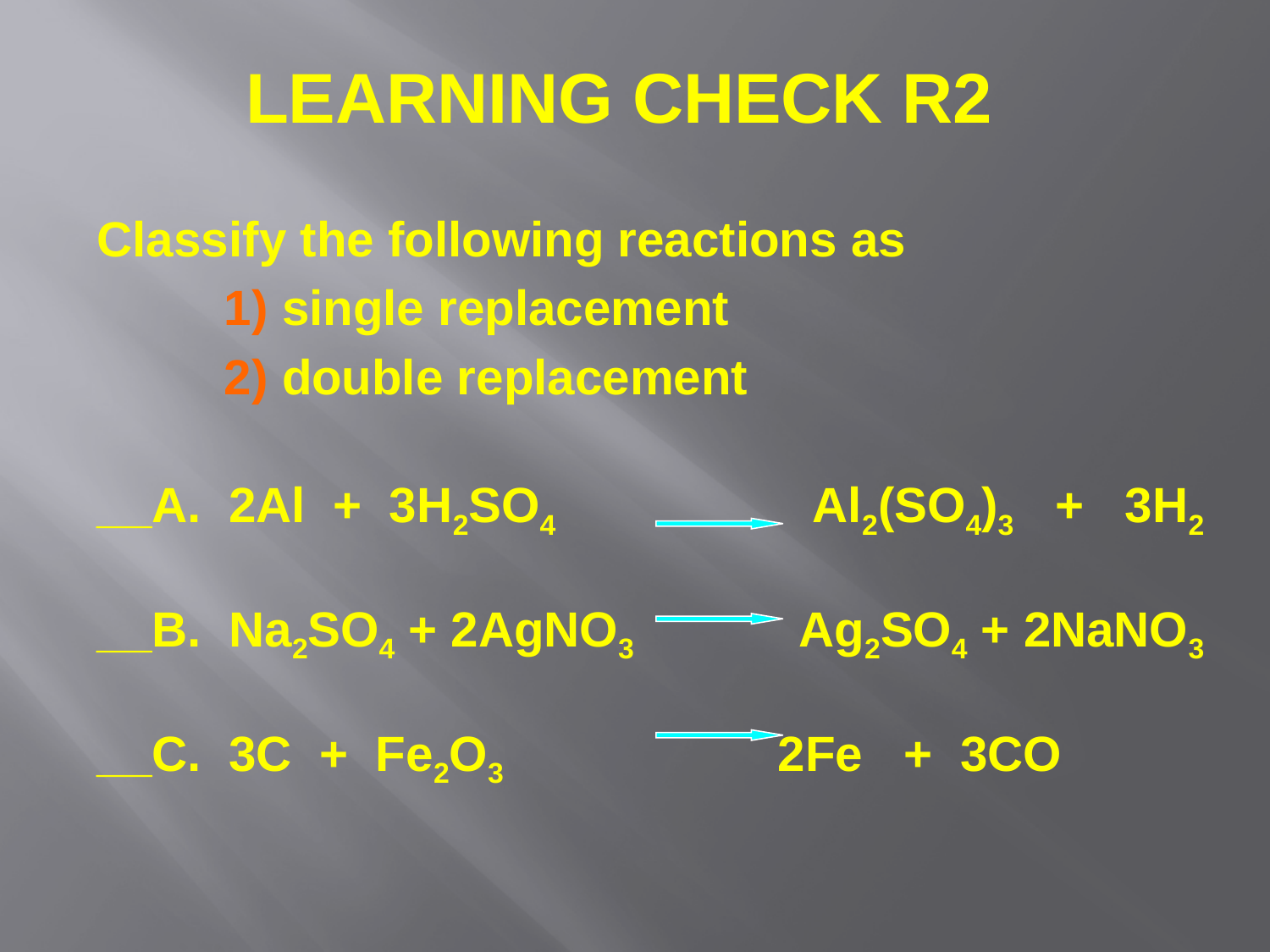

# Learning Check R2
Classify the following reactions as
	1) single replacement
	2) double replacement

__A.  2Al  +  3H2SO4      	      Al2(SO4)3   +   3H2
__B.  Na2SO4 + 2AgNO3	     Ag2SO4 + 2NaNO3
__C.  3C  +  Fe2O3                                2Fe   +  3CO